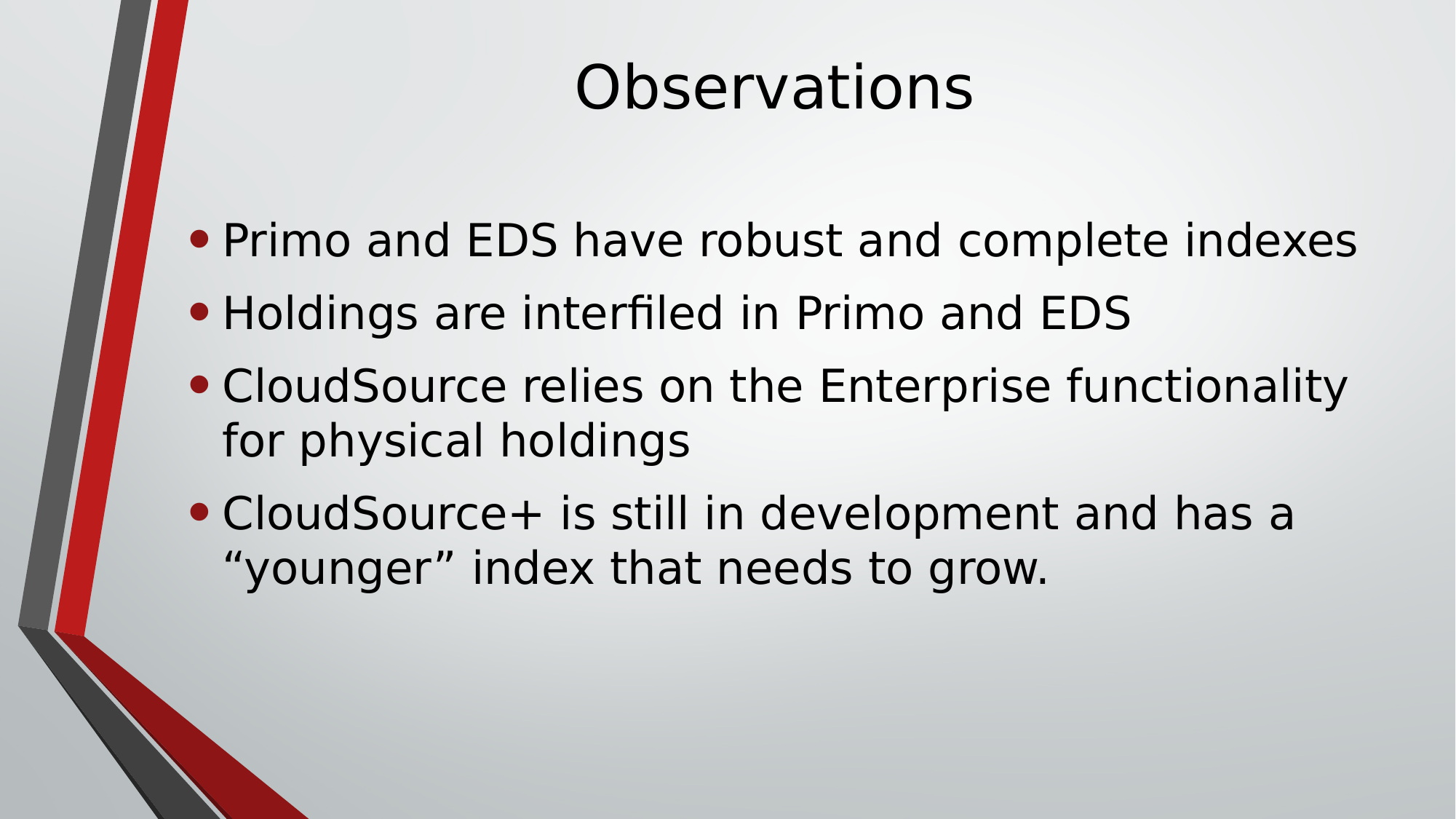

# Observations
Primo and EDS have robust and complete indexes
Holdings are interfiled in Primo and EDS
CloudSource relies on the Enterprise functionality for physical holdings
CloudSource+ is still in development and has a “younger” index that needs to grow.